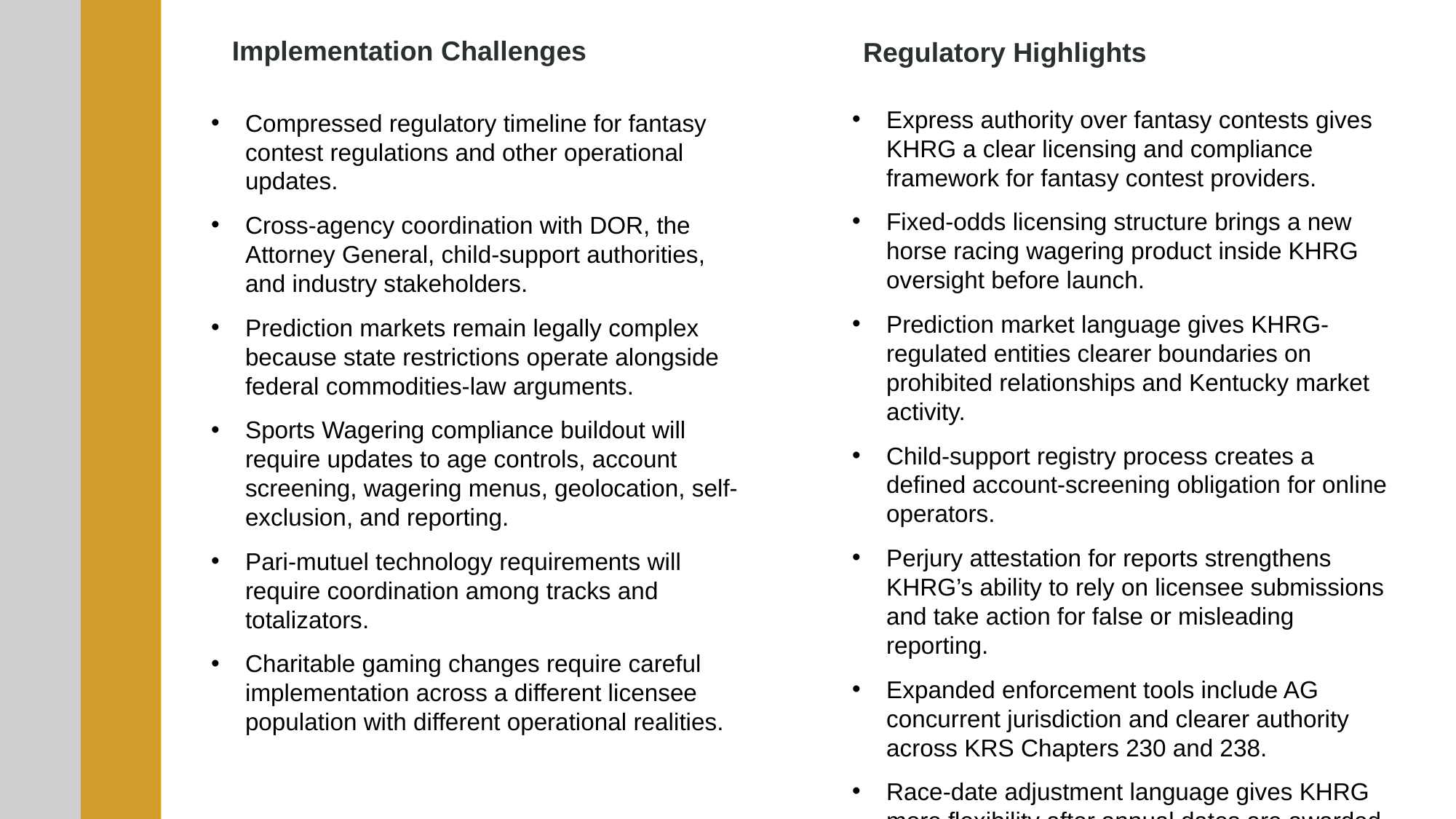

Implementation Challenges
Regulatory Highlights
Express authority over fantasy contests gives KHRG a clear licensing and compliance framework for fantasy contest providers.
Fixed-odds licensing structure brings a new horse racing wagering product inside KHRG oversight before launch.
Prediction market language gives KHRG-regulated entities clearer boundaries on prohibited relationships and Kentucky market activity.
Child-support registry process creates a defined account-screening obligation for online operators.
Perjury attestation for reports strengthens KHRG’s ability to rely on licensee submissions and take action for false or misleading reporting.
Expanded enforcement tools include AG concurrent jurisdiction and clearer authority across KRS Chapters 230 and 238.
Race-date adjustment language gives KHRG more flexibility after annual dates are awarded, while preserving track and horsemen input.
Compressed regulatory timeline for fantasy contest regulations and other operational updates.
Cross-agency coordination with DOR, the Attorney General, child-support authorities, and industry stakeholders.
Prediction markets remain legally complex because state restrictions operate alongside federal commodities-law arguments.
Sports Wagering compliance buildout will require updates to age controls, account screening, wagering menus, geolocation, self-exclusion, and reporting.
Pari-mutuel technology requirements will require coordination among tracks and totalizators.
Charitable gaming changes require careful implementation across a different licensee population with different operational realities.
7/29/20XX
Employee orientation
6